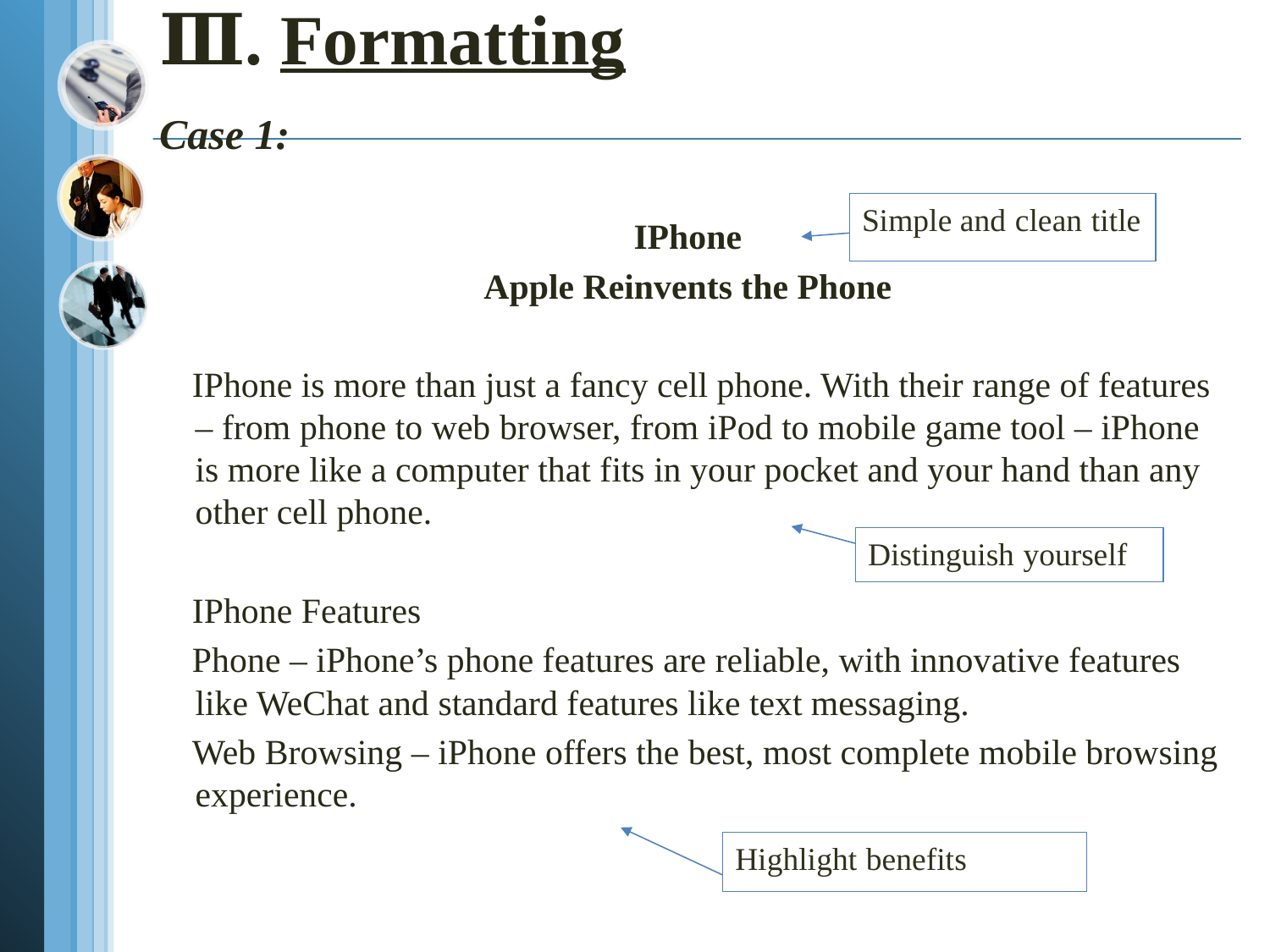

# Ⅲ. Formatting Case 1:
Simple and clean title
IPhone
Apple Reinvents the Phone

     IPhone is more than just a fancy cell phone. With their range of features – from phone to web browser, from iPod to mobile game tool – iPhone is more like a computer that fits in your pocket and your hand than any other cell phone.

     IPhone Features
     Phone – iPhone’s phone features are reliable, with innovative features like WeChat and standard features like text messaging.
     Web Browsing – iPhone offers the best, most complete mobile browsing experience.

Distinguish yourself
Highlight benefits